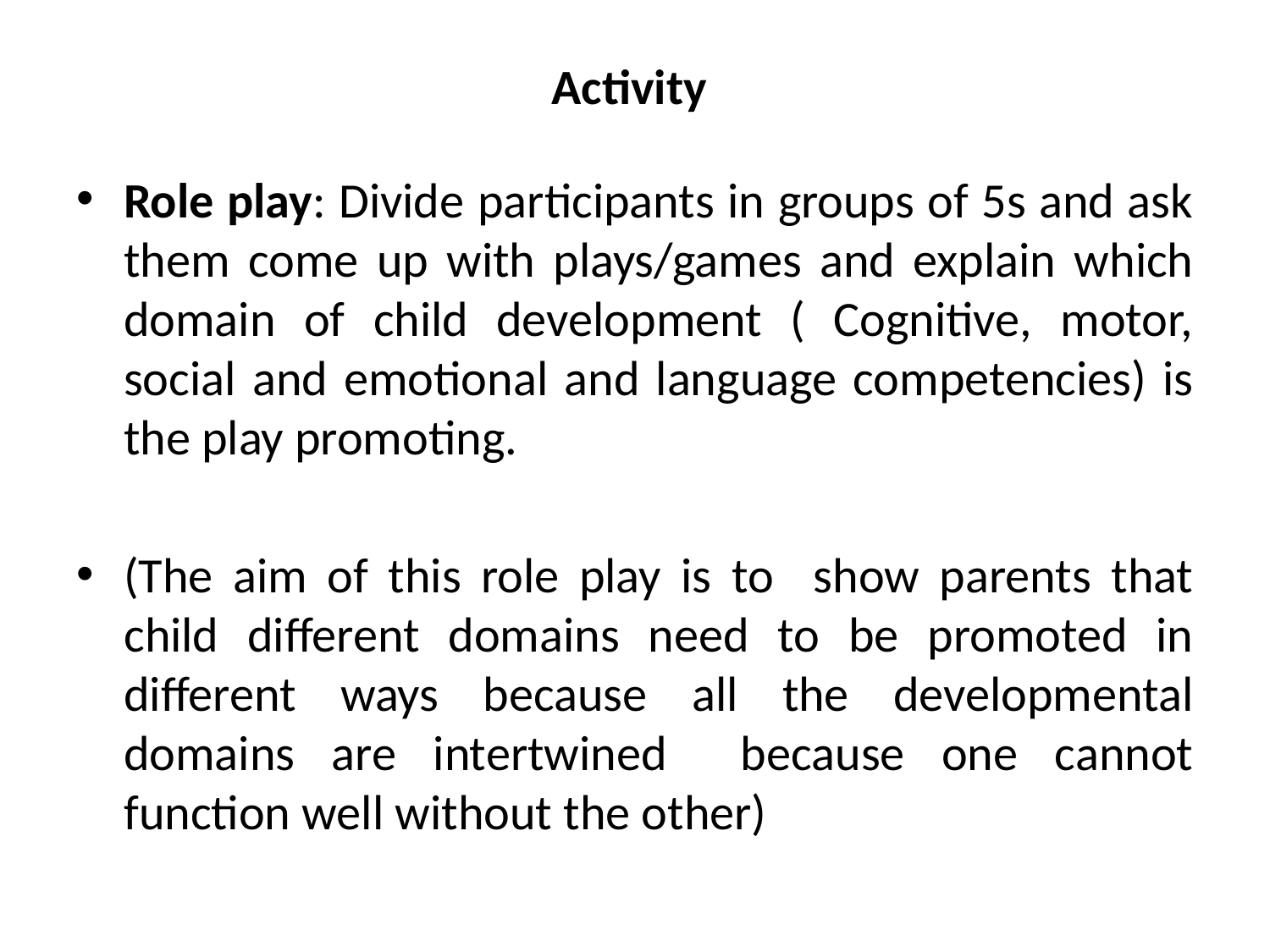

# Activity
Role play: Divide participants in groups of 5s and ask them come up with plays/games and explain which domain of child development ( Cognitive, motor, social and emotional and language competencies) is the play promoting.

(The aim of this role play is to  show parents that child different domains need to be promoted in different ways because all the developmental domains are intertwined  because one cannot function well without the other)